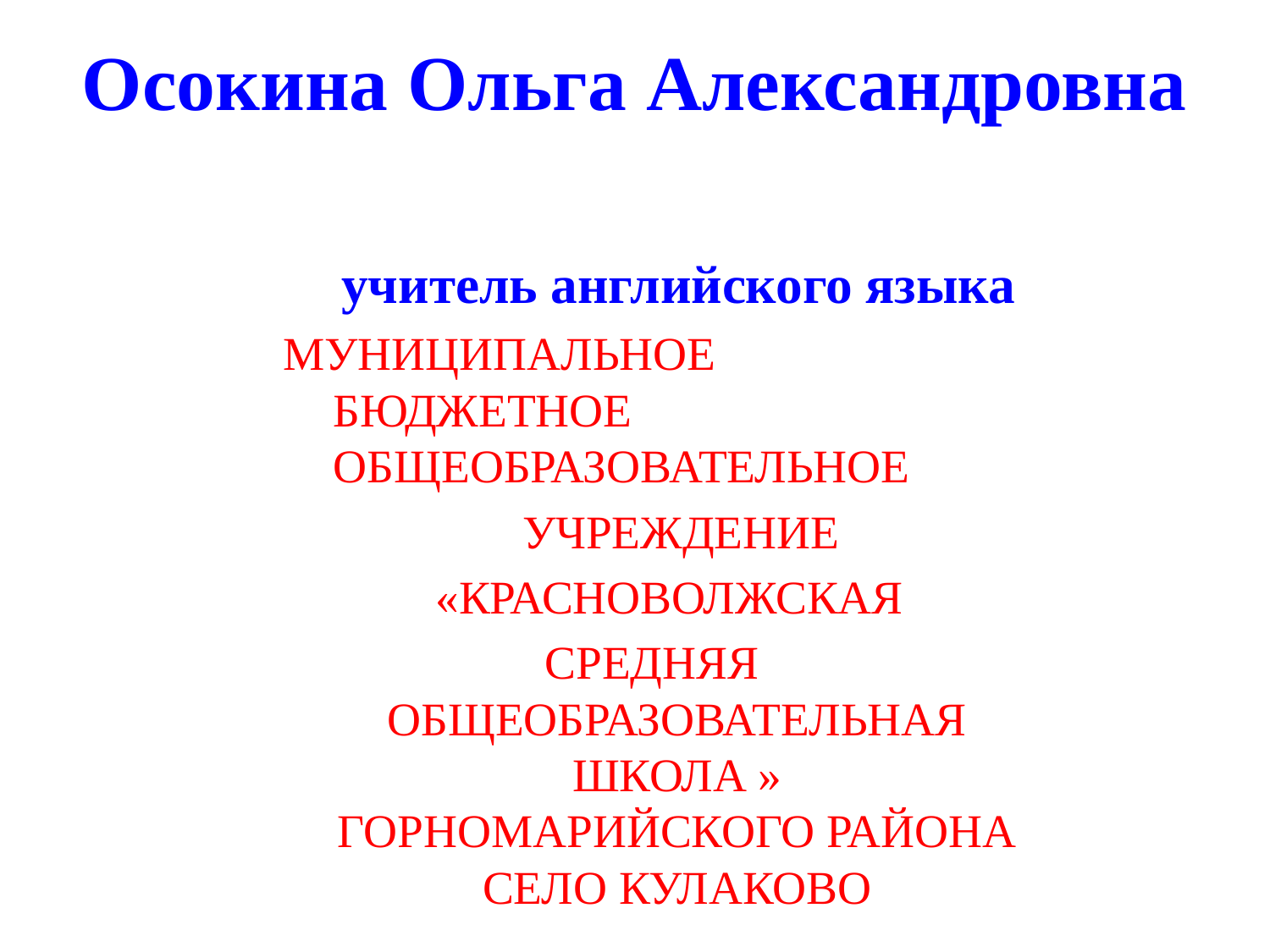

Осокина Ольга Александровна

    учитель английского языка
МУНИЦИПАЛЬНОЕ БЮДЖЕТНОЕ ОБЩЕОБРАЗОВАТЕЛЬНОЕ
     УЧРЕЖДЕНИЕ
   «КРАСНОВОЛЖСКАЯ
СРЕДНЯЯ ОБЩЕОБРАЗОВАТЕЛЬНАЯ ШКОЛА » ГОРНОМАРИЙСКОГО РАЙОНА СЕЛО КУЛАКОВО